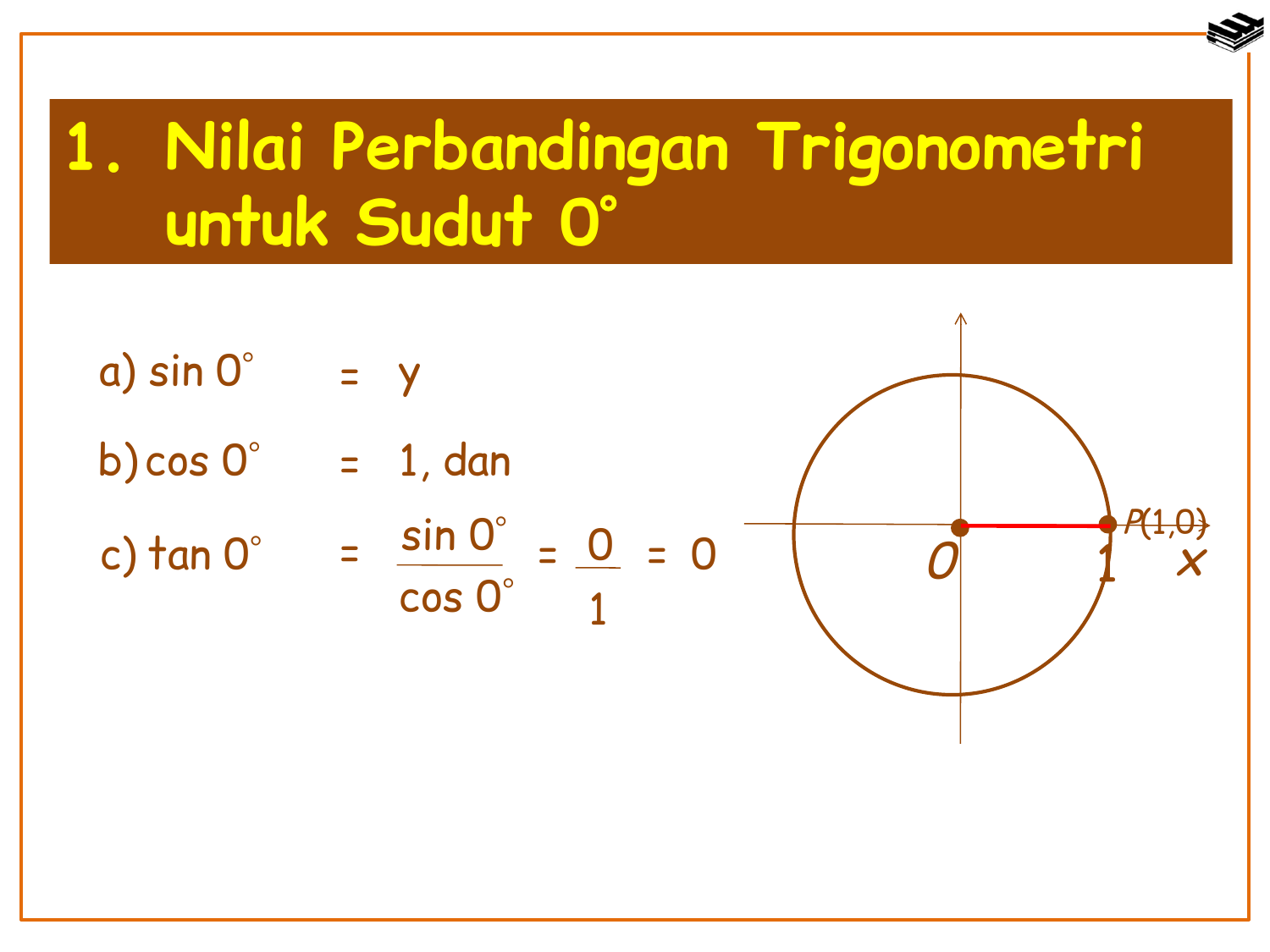

Nilai Perbandingan Trigonometri
	untuk Sudut 0°

•
P(1,0)
•
x
0
1
a) sin 0°
=

b)	cos 0°
=
=
c)	tan 0°
y
1, dan
sin 0°
0
1
=
=
0
cos 0°